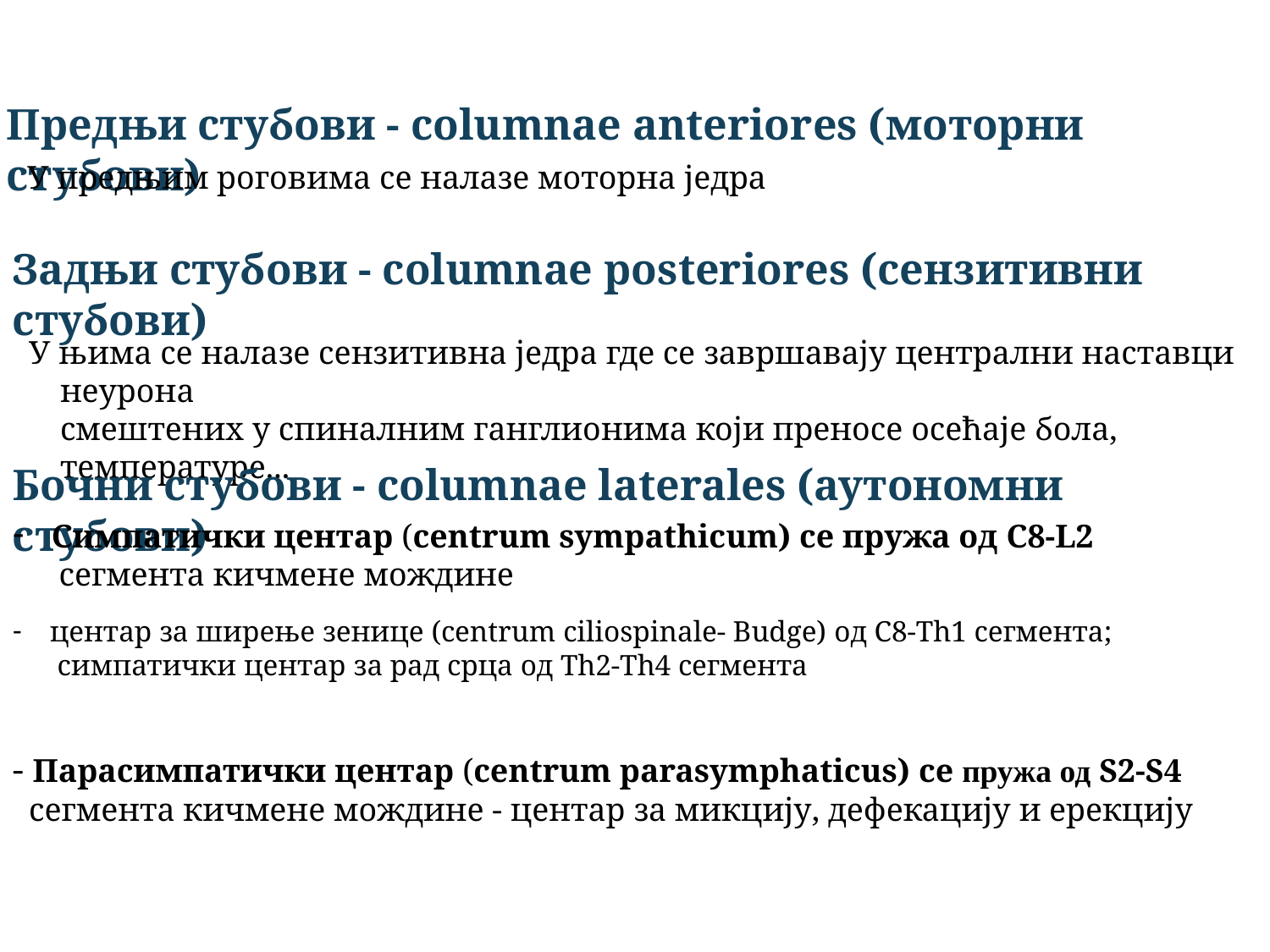

Предњи стубови - columnae anteriores (моторни стубoви)
У предњим роговима се налазе моторна једра
Задњи стубови - columnae posteriores (сензитивни стубови)
  У њима се налазе сензитивна једра где се завршавају централни наставци неуронa
смештених у спиналним ганглионима који преносе осећаје бола, температуре...
Бочни стубови - columnae laterales (аутономни стубови)
 Симпатички центар (centrum sympathicum) се пружа од C8-L2
  сегмента кичмене мождине
 центар за ширење зенице (centrum ciliospinale- Budge) од C8-Th1 сегмента;
  симпатички центар за рад срца од Th2-Th4 сегмента
- Парасимпатички центар (centrum parasymphaticus) се пружа од S2-S4
  сегмента кичмене мождине - центар за микцију, дефекацију и ерекцију